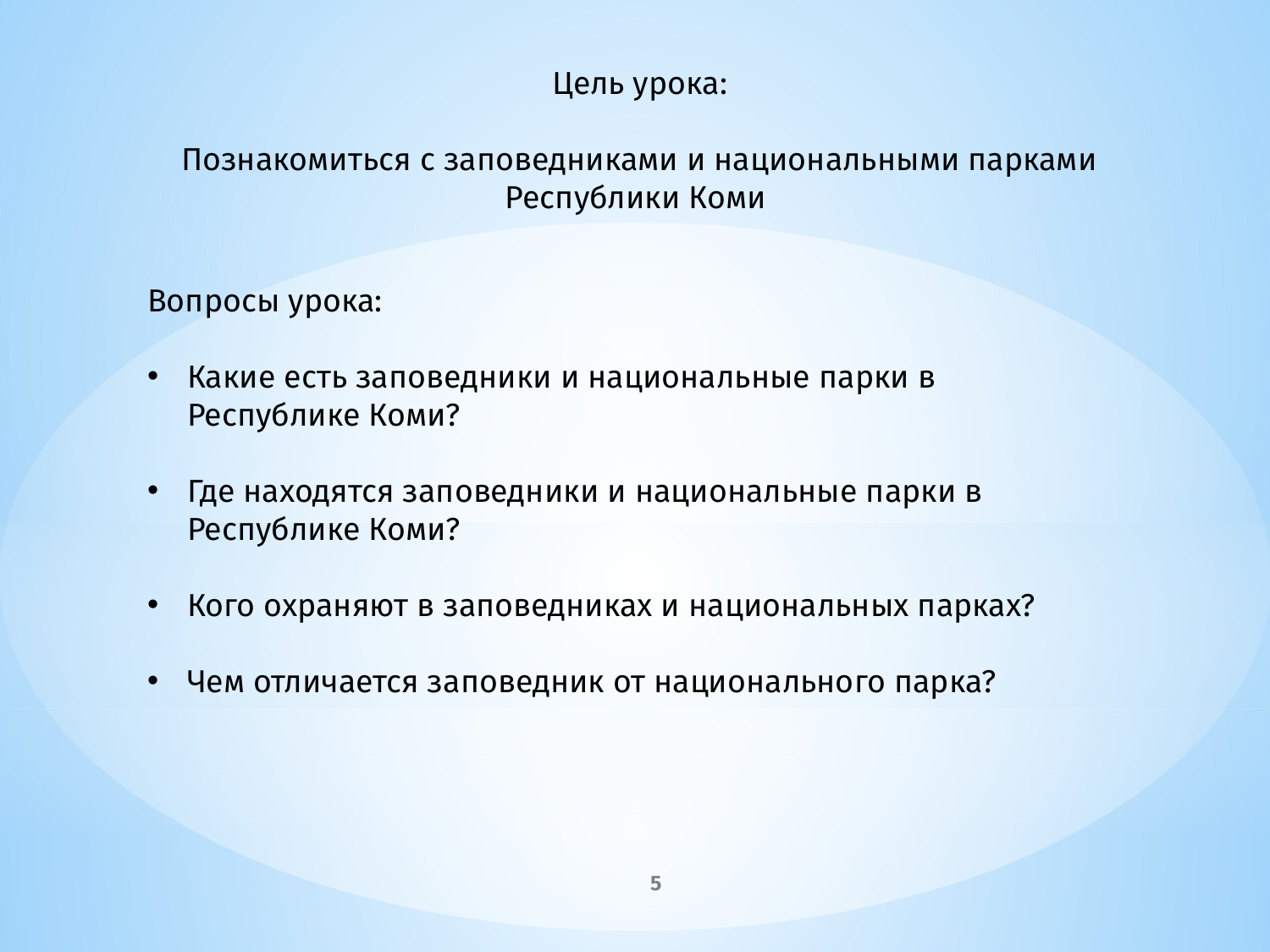

Цель урока:

Познакомиться с заповедниками и национальными парками Республики Коми

Вопросы урока:

Какие есть заповедники и национальные парки в Республике Коми?

Где находятся заповедники и национальные парки в Республике Коми?

Кого охраняют в заповедниках и национальных парках?

Чем отличается заповедник от национального парка?

5